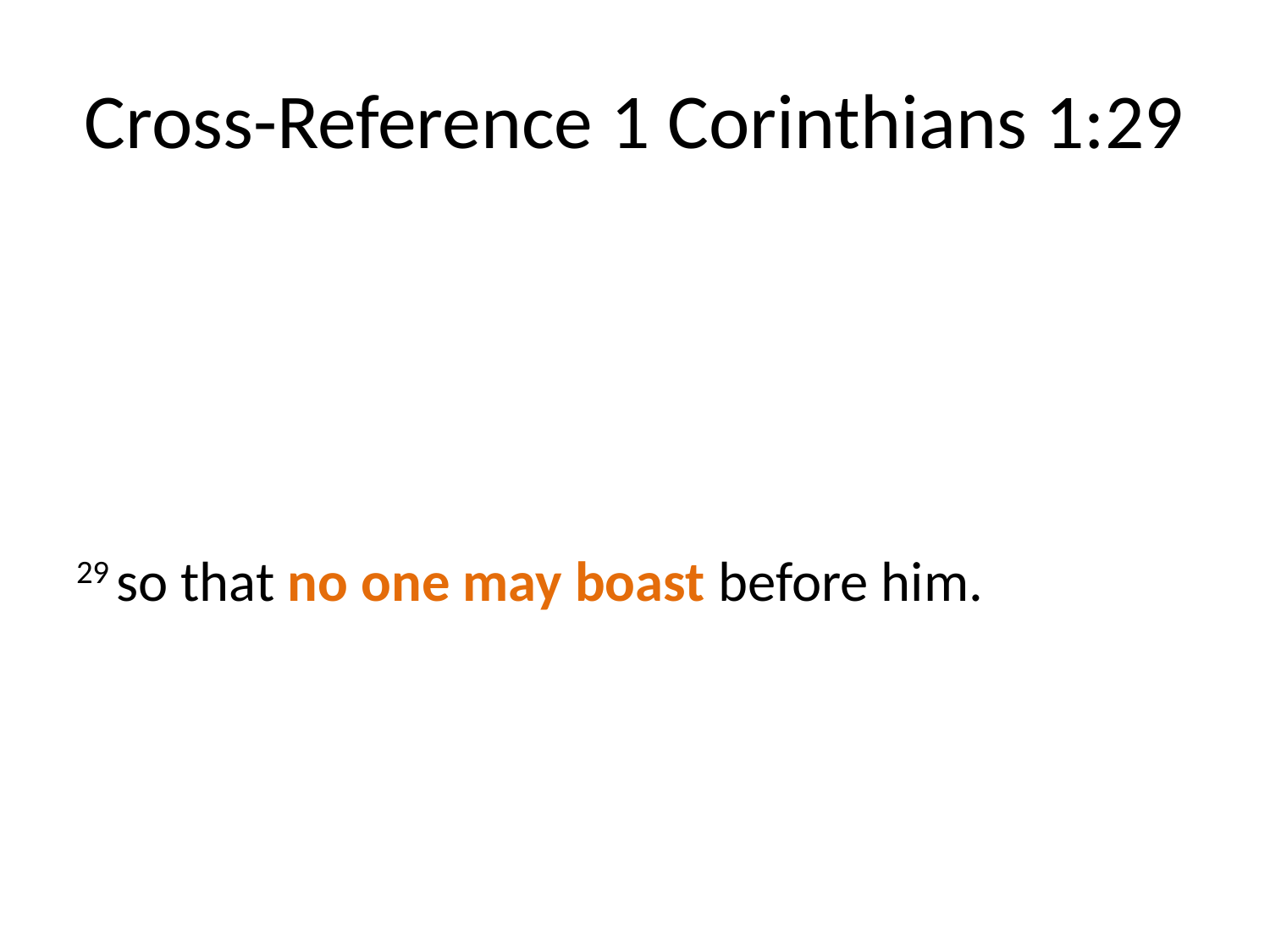

# Cross-Reference 1 Corinthians 1:29

29 so that no one may boast before him.